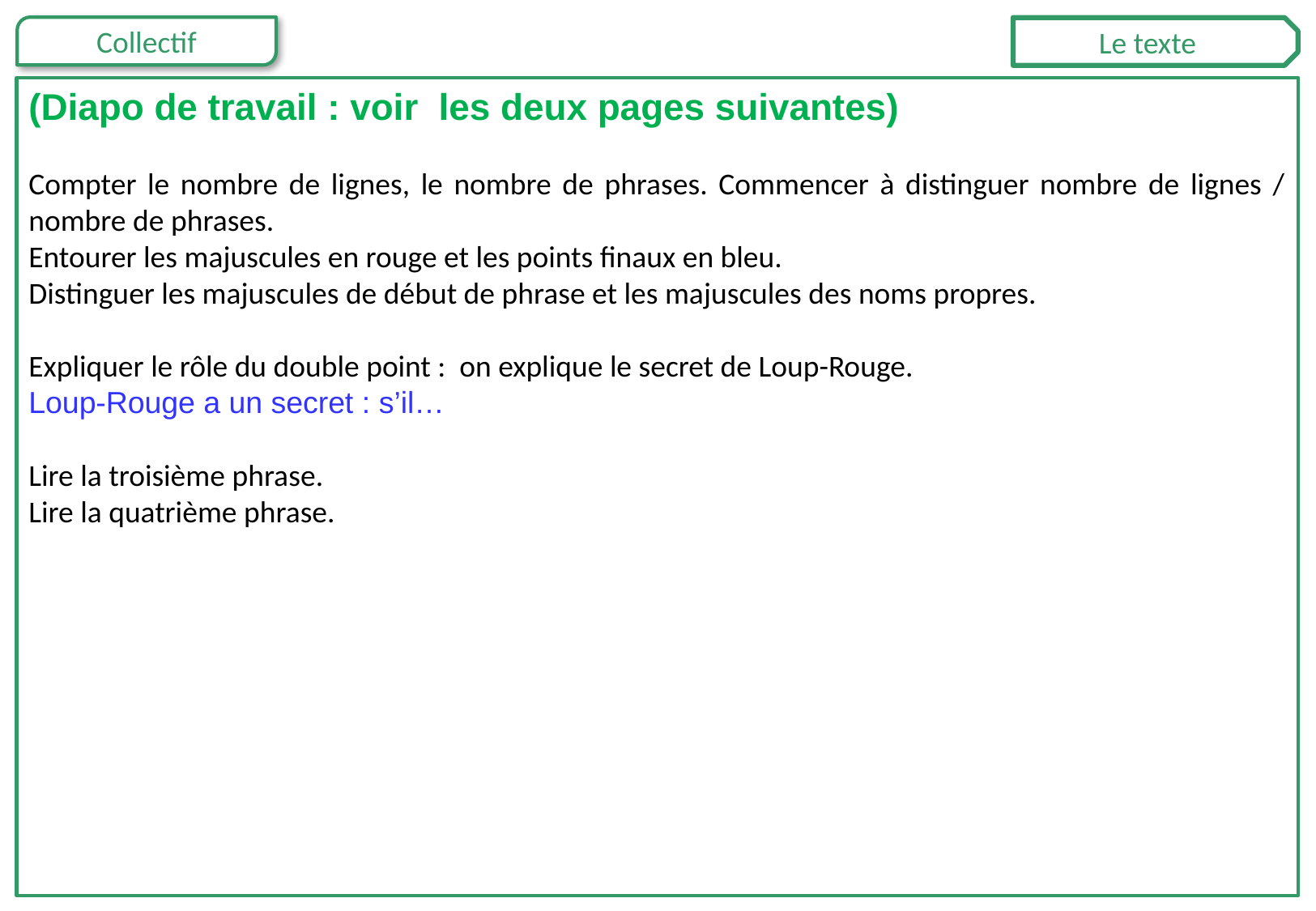

Le texte
(Diapo de travail : voir  les deux pages suivantes)

Compter le nombre de lignes, le nombre de phrases. Commencer à distinguer nombre de lignes / nombre de phrases.
Entourer les majuscules en rouge et les points finaux en bleu.
Distinguer les majuscules de début de phrase et les majuscules des noms propres.

Expliquer le rôle du double point :  on explique le secret de Loup-Rouge.
Loup-Rouge a un secret : s’il…

Lire la troisième phrase.
Lire la quatrième phrase.